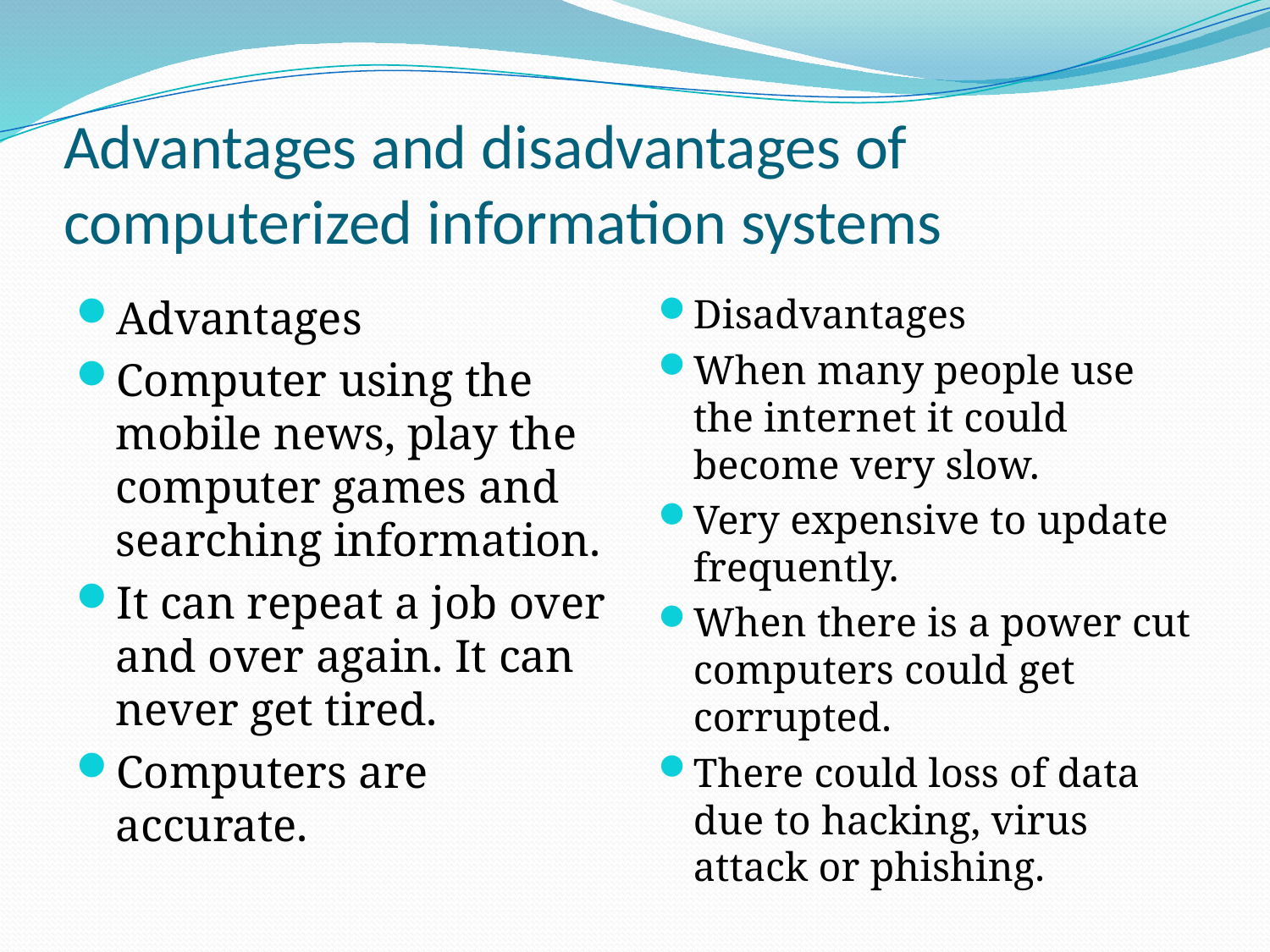

# Advantages and disadvantages of computerized information systems
Advantages
Computer using the mobile news, play the computer games and searching information.
It can repeat a job over and over again. It can never get tired.
Computers are accurate.

Disadvantages
When many people use the internet it could become very slow.
Very expensive to update frequently.
When there is a power cut computers could get corrupted.
There could loss of data due to hacking, virus attack or phishing.